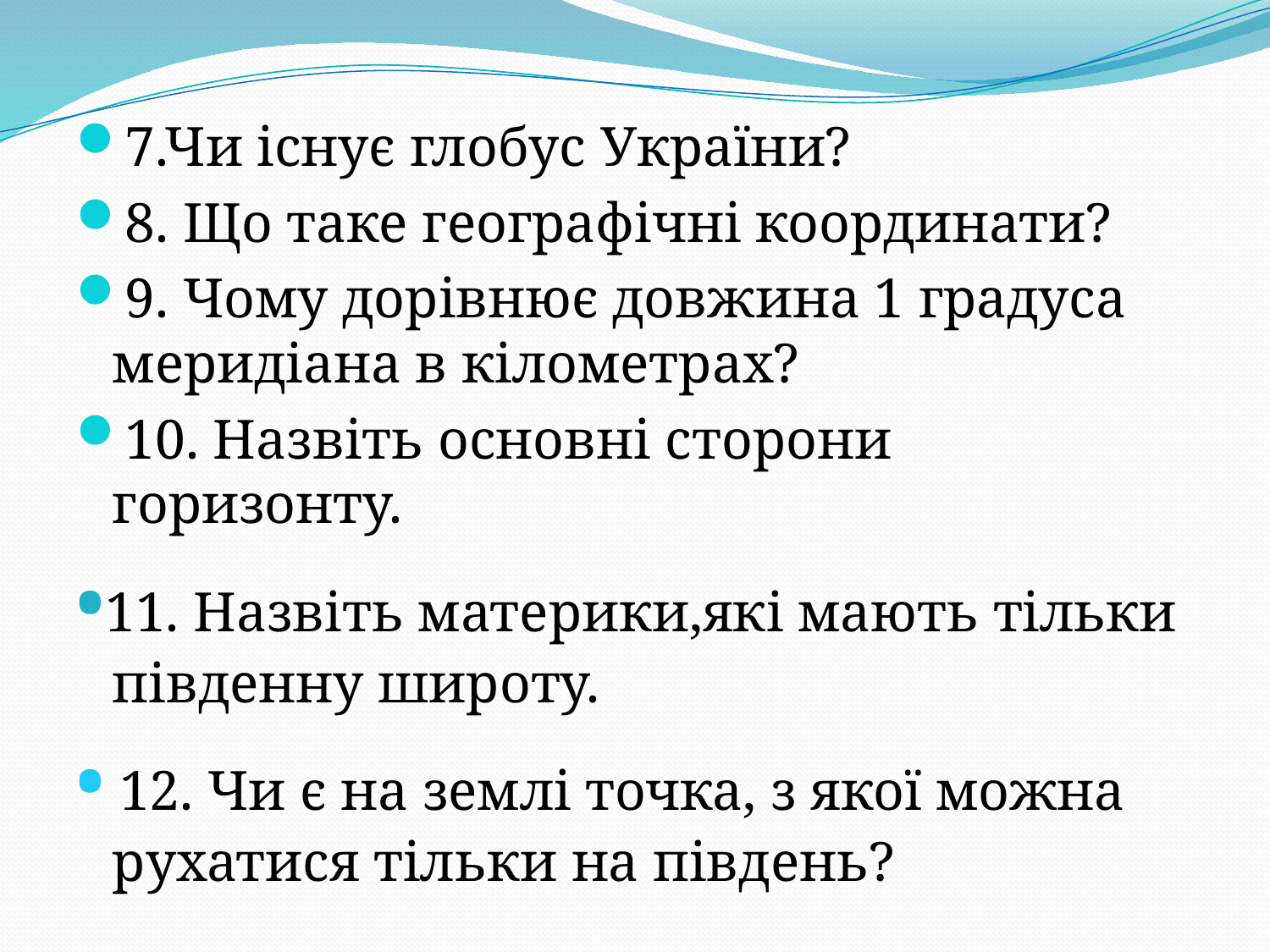

#
7.Чи існує глобус України?
8. Що таке географічні координати?
9. Чому дорівнює довжина 1 градуса меридіана в кілометрах?
10. Назвіть основні сторони горизонту.
•11. Назвіть материки,які мають тільки південну широту.
• 12. Чи є на землі точка, з якої можна рухатися тільки на південь?